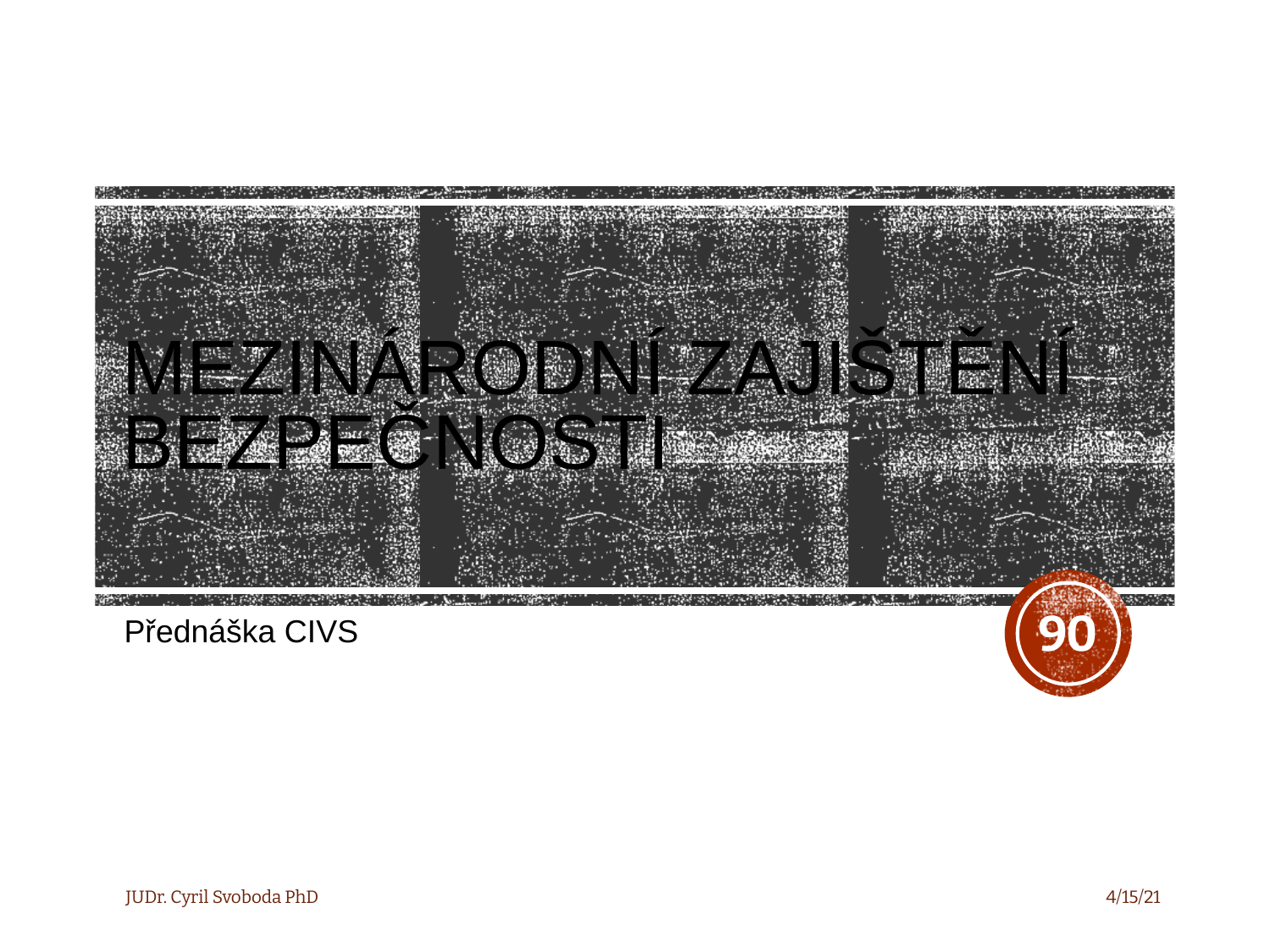

# Mezinárodní zajištění bezpečnosti
90
Přednáška CIVS
JUDr. Cyril Svoboda PhD
4/15/21